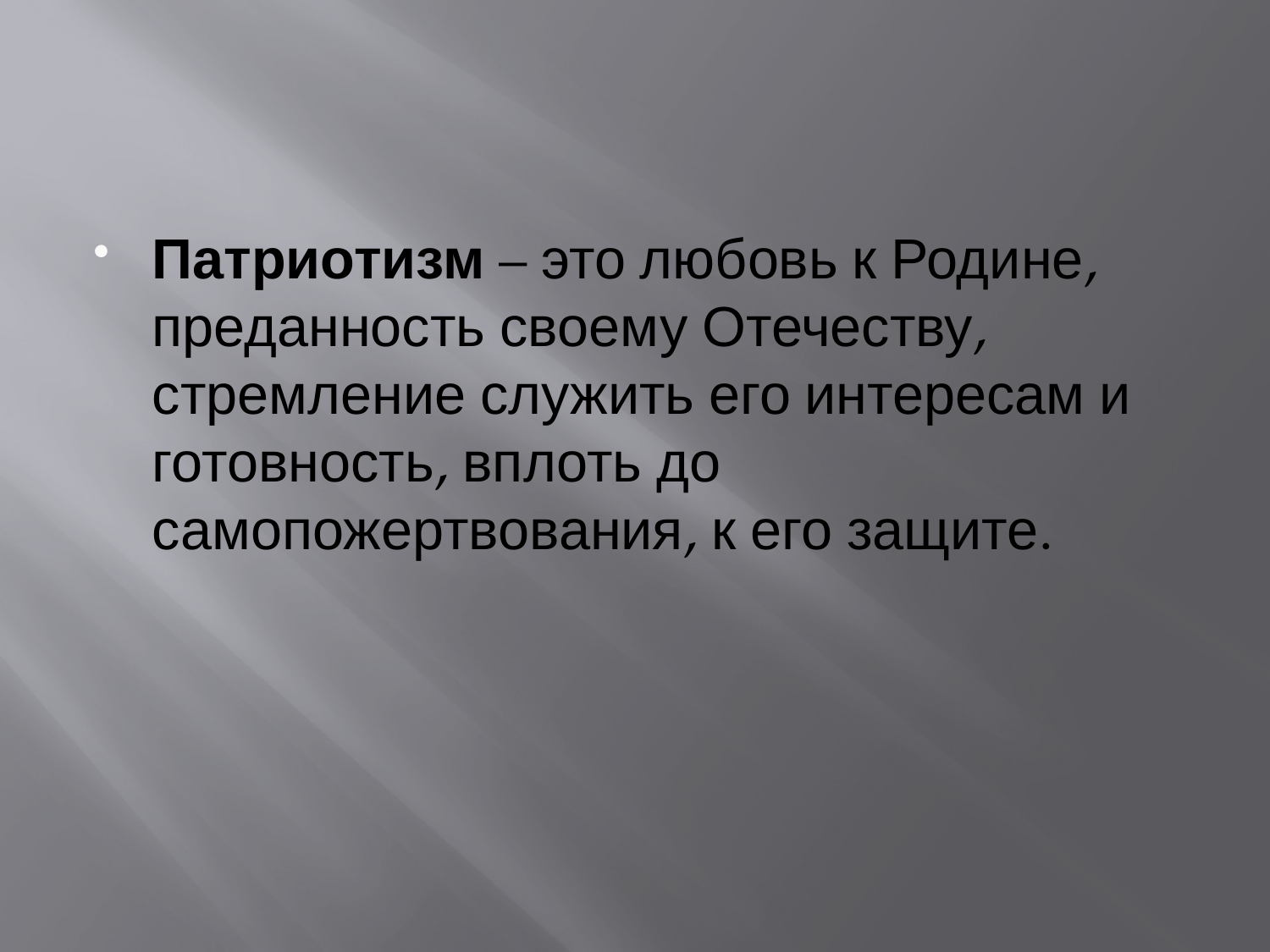

#
Патриотизм – это любовь к Родине, преданность своему Отечеству, стремление служить его интересам и готовность, вплоть до самопожертвования, к его защите.